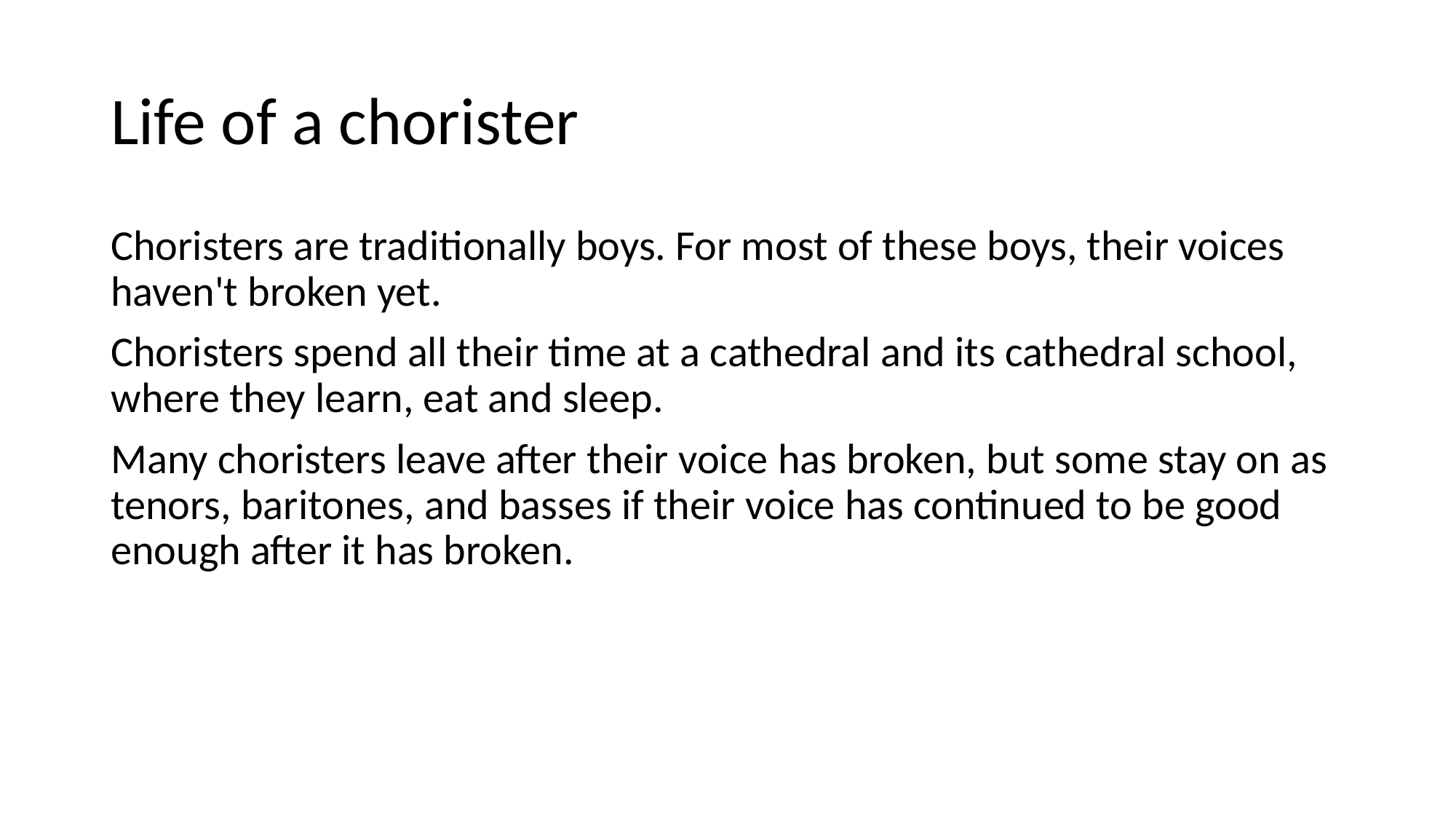

# Life of a chorister
Choristers are traditionally boys. For most of these boys, their voices haven't broken yet.
Choristers spend all their time at a cathedral and its cathedral school, where they learn, eat and sleep.
Many choristers leave after their voice has broken, but some stay on as  tenors, baritones, and basses if their voice has continued to be good enough after it has broken.